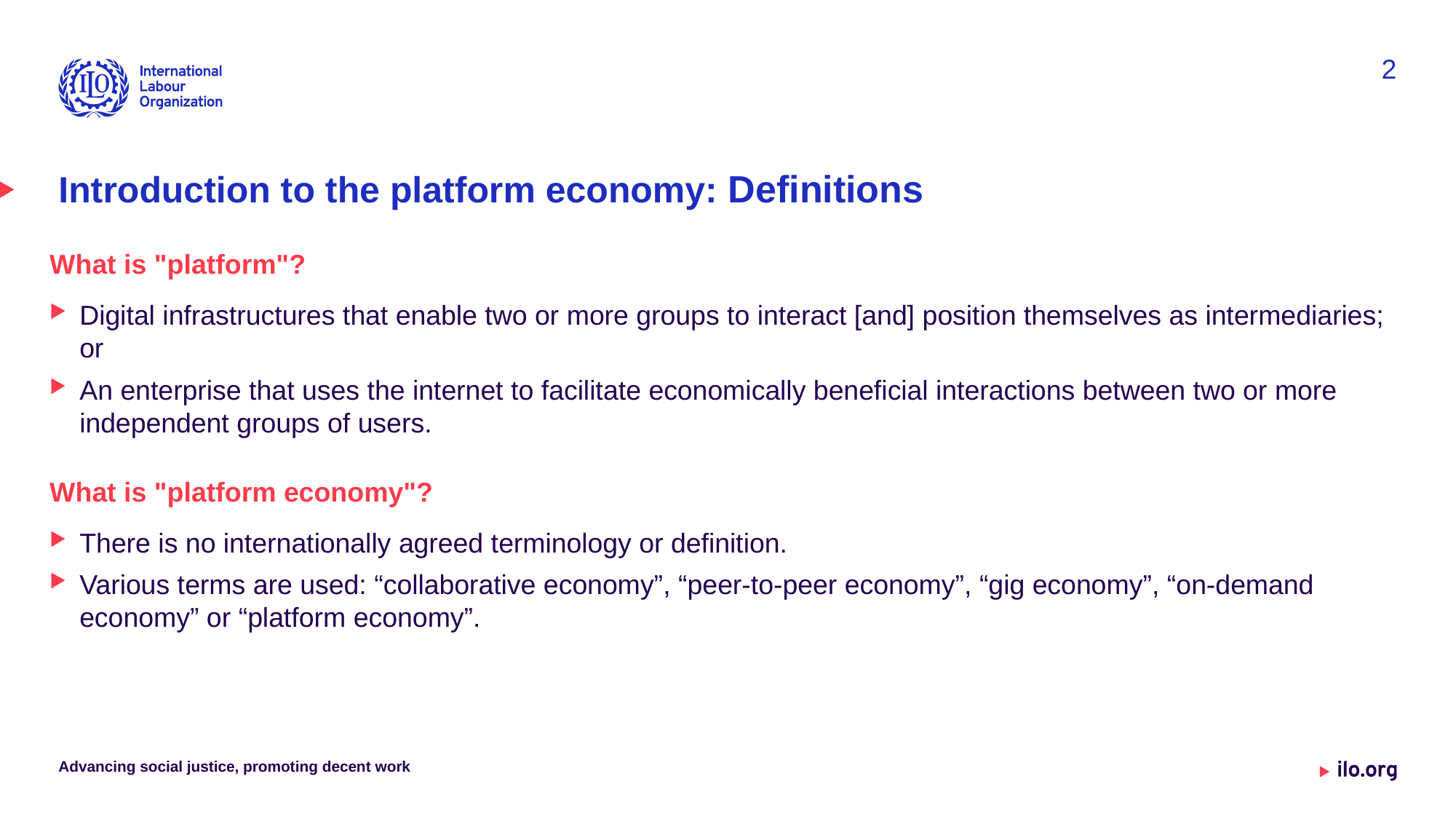

2
# Introduction to the platform economy: Definitions
What is "platform"?
Digital infrastructures that enable two or more groups to interact [and] position themselves as intermediaries; or
An enterprise that uses the internet to facilitate economically beneficial interactions between two or more independent groups of users.
What is "platform economy"?
There is no internationally agreed terminology or definition.
Various terms are used: “collaborative economy”, “peer-to-peer economy”, “gig economy”, “on-demand economy” or “platform economy”.

Advancing social justice, promoting decent work
Date: Monday / 01 / October / 2019